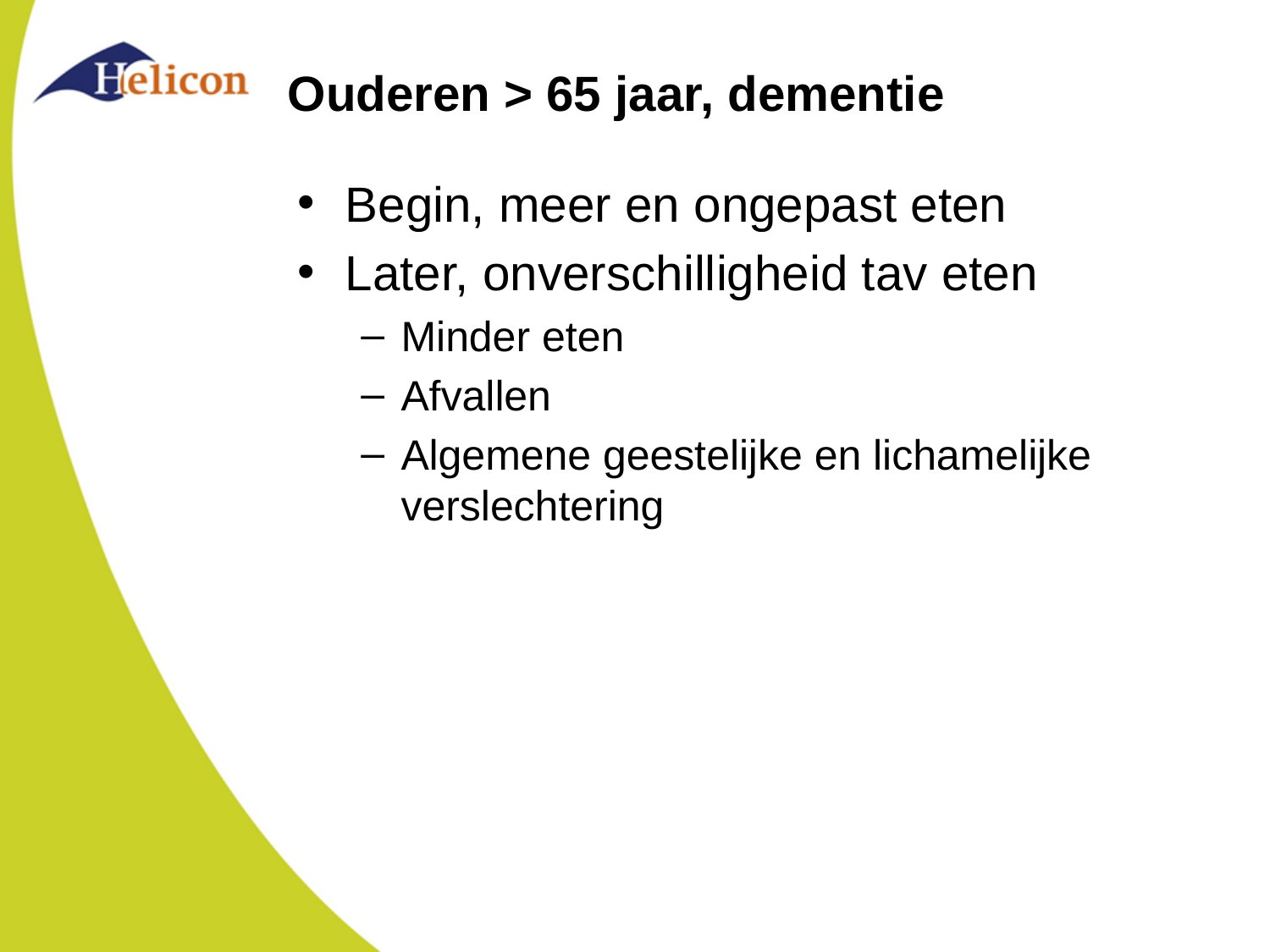

# Ouderen > 65 jaar, dementie
Begin, meer en ongepast eten
Later, onverschilligheid tav eten
Minder eten
Afvallen
Algemene geestelijke en lichamelijke verslechtering